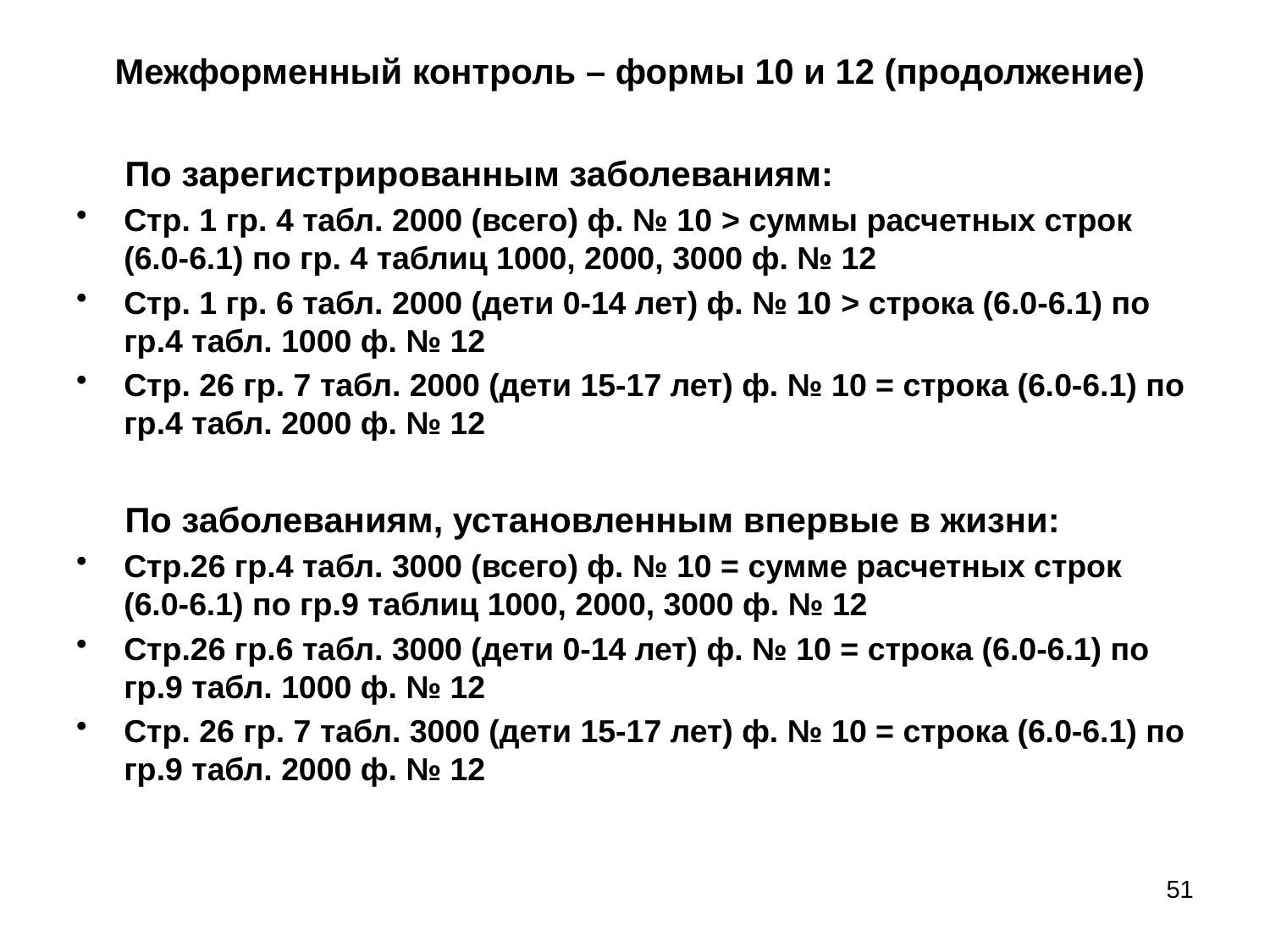

# Межформенный контроль – формы 10 и 12 (продолжение)
     По зарегистрированным заболеваниям:
Стр. 1 гр. 4 табл. 2000 (всего) ф. № 10 > суммы расчетных строк (6.0-6.1) по гр. 4 таблиц 1000, 2000, 3000 ф. № 12
Стр. 1 гр. 6 табл. 2000 (дети 0-14 лет) ф. № 10 > строка (6.0-6.1) по гр.4 табл. 1000 ф. № 12
Стр. 26 гр. 7 табл. 2000 (дети 15-17 лет) ф. № 10 = строка (6.0-6.1) по гр.4 табл. 2000 ф. № 12

     По заболеваниям, установленным впервые в жизни:
Стр.26 гр.4 табл. 3000 (всего) ф. № 10 = сумме расчетных строк (6.0-6.1) по гр.9 таблиц 1000, 2000, 3000 ф. № 12
Стр.26 гр.6 табл. 3000 (дети 0-14 лет) ф. № 10 = строка (6.0-6.1) по гр.9 табл. 1000 ф. № 12
Стр. 26 гр. 7 табл. 3000 (дети 15-17 лет) ф. № 10 = строка (6.0-6.1) по гр.9 табл. 2000 ф. № 12
51